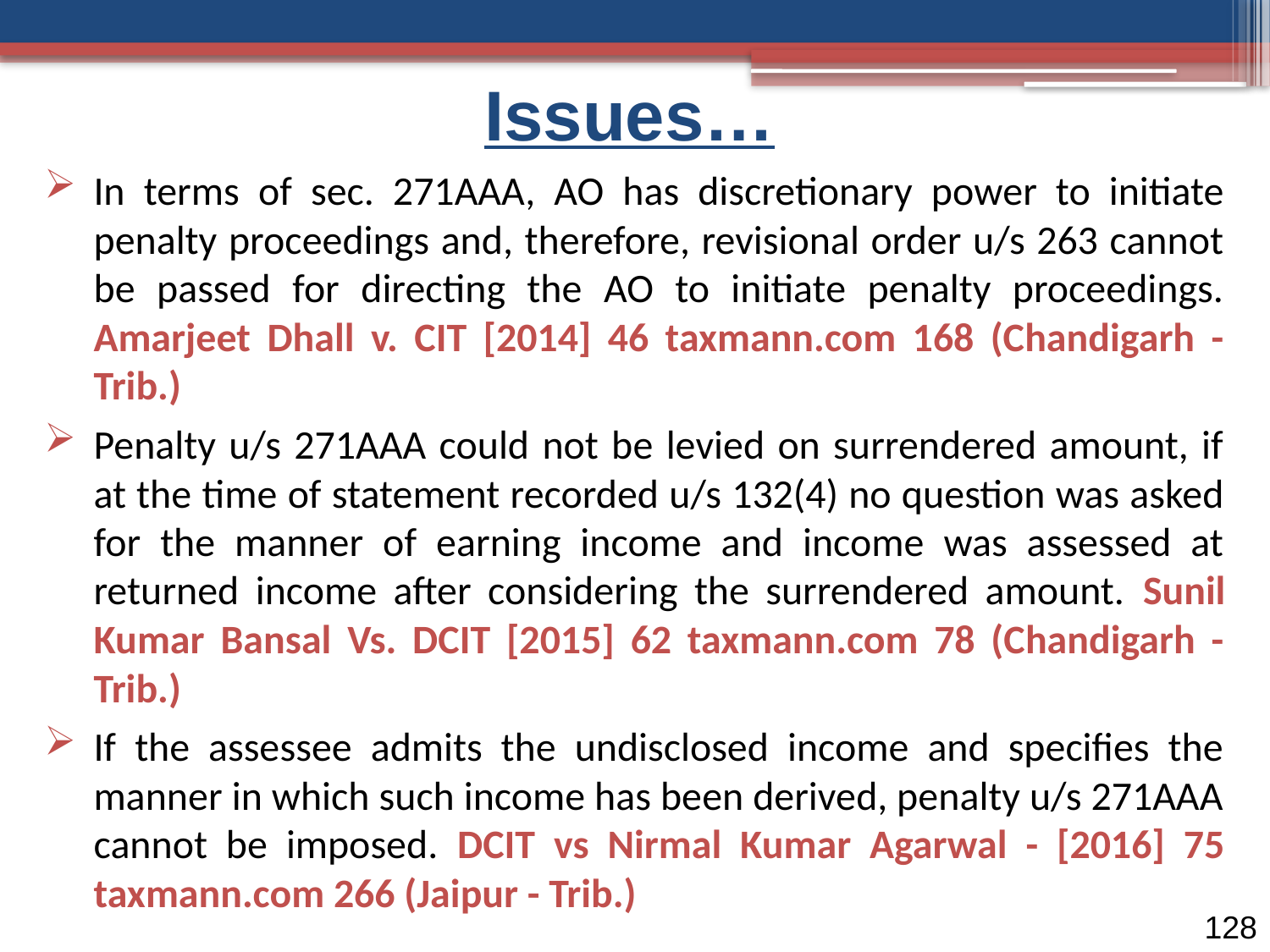

Issues…

In terms of sec. 271AAA, AO has discretionary power to initiate penalty proceedings and, therefore, revisional order u/s 263 cannot be passed for directing the AO to initiate penalty proceedings. Amarjeet Dhall v. CIT [2014] 46 taxmann.com 168 (Chandigarh - Trib.)
Penalty u/s 271AAA could not be levied on surrendered amount, if at the time of statement recorded u/s 132(4) no question was asked for the manner of earning income and income was assessed at returned income after considering the surrendered amount. Sunil Kumar Bansal Vs. DCIT [2015] 62 taxmann.com 78 (Chandigarh - Trib.)
If the assessee admits the undisclosed income and specifies the manner in which such income has been derived, penalty u/s 271AAA cannot be imposed. DCIT vs Nirmal Kumar Agarwal - [2016] 75 taxmann.com 266 (Jaipur - Trib.)
128